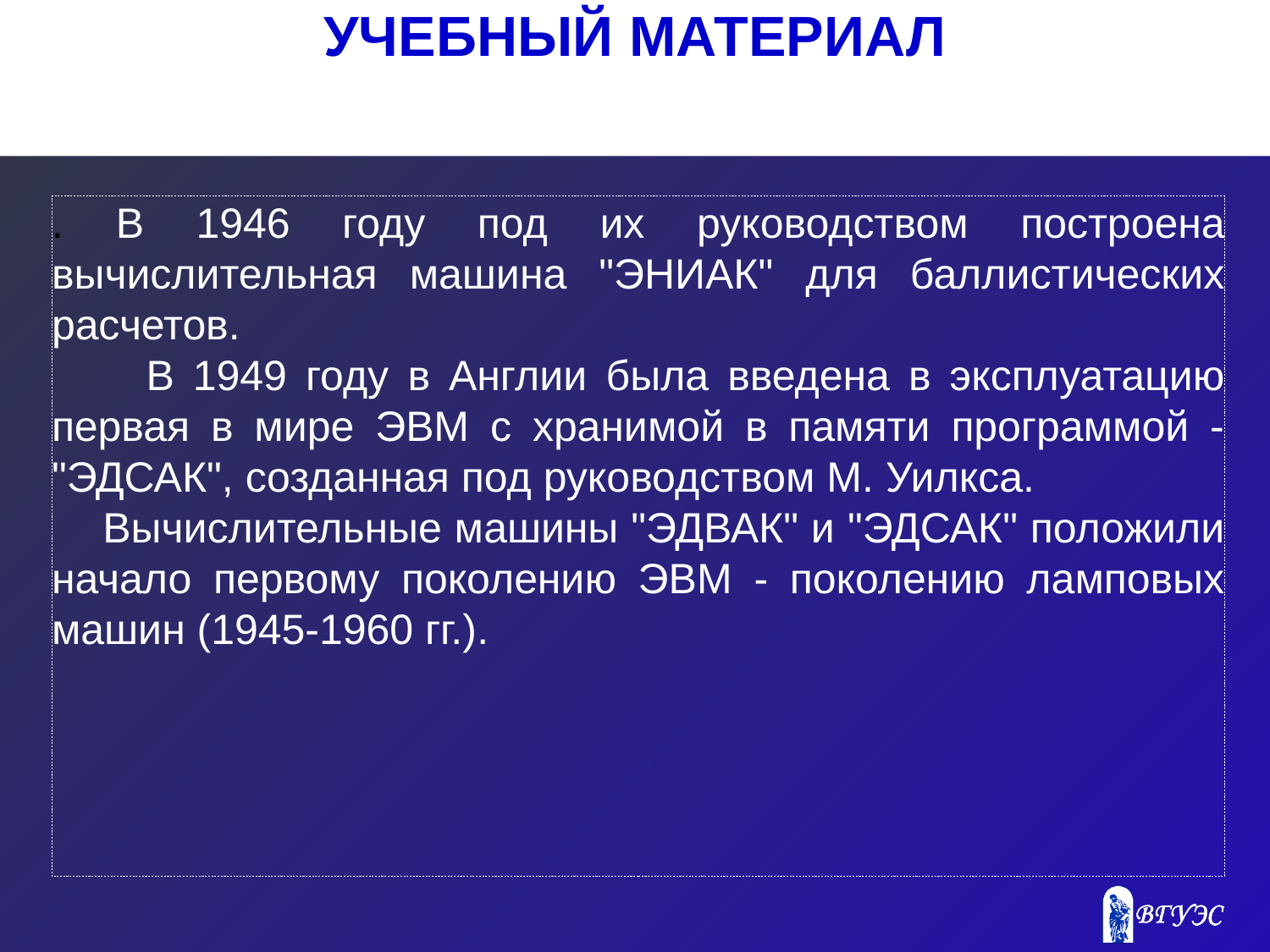

УЧЕБНЫЙ МАТЕРИАЛ
. В 1946 году под их руководством построена вычислительная машина "ЭНИАК" для баллистических расчетов.
     В 1949 году в Англии была введена в эксплуатацию первая в мире ЭВМ с хранимой в памяти программой - "ЭДСАК", созданная под руководством М. Уилкса.
    Вычислительные машины "ЭДВАК" и "ЭДСАК" положили начало первому поколению ЭВМ - поколению ламповых машин (1945-1960 гг.).

7